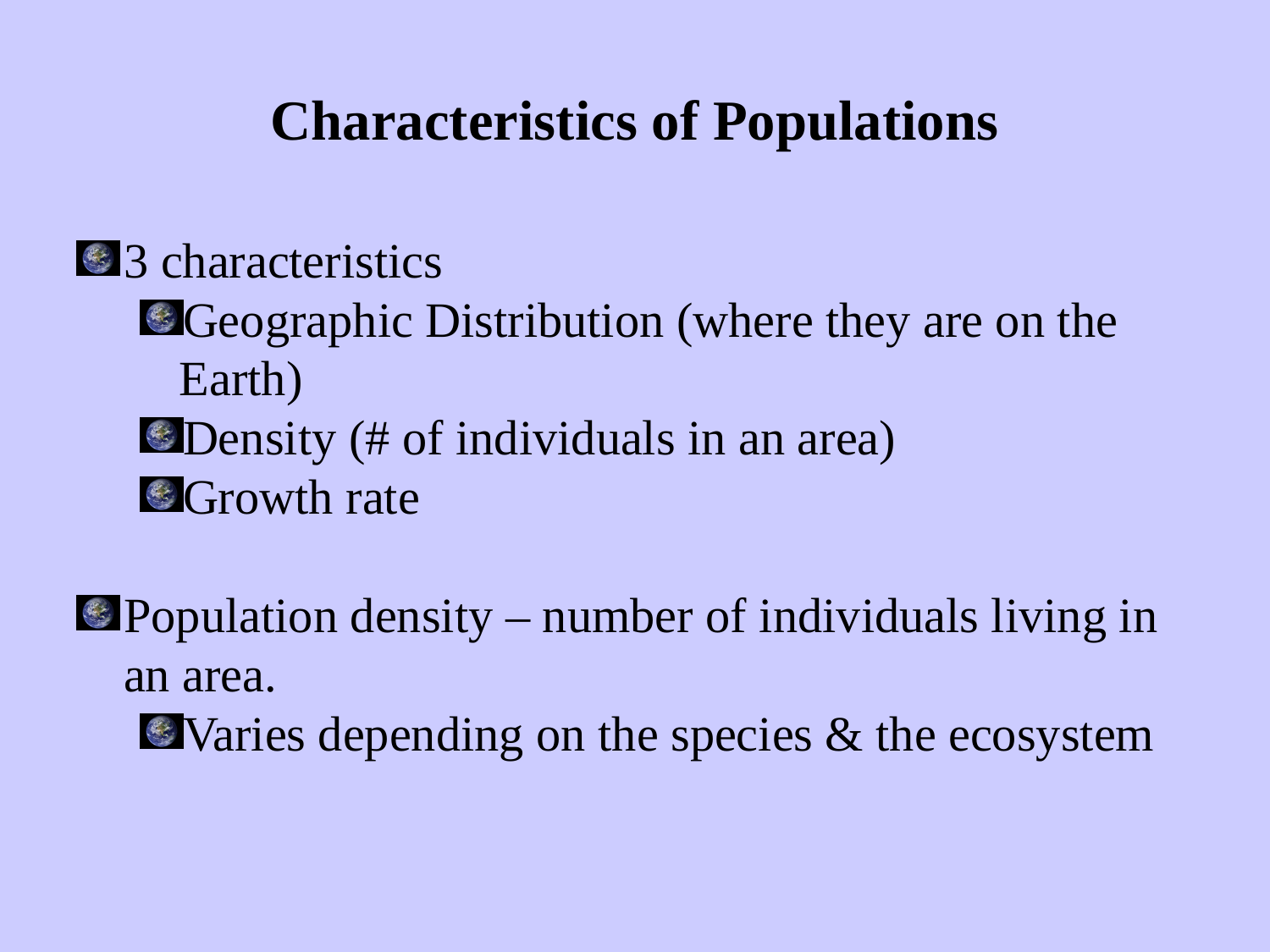

# Characteristics of Populations
3 characteristics
Geographic Distribution (where they are on the Earth)
Density (# of individuals in an area)
Growth rate

Population density – number of individuals living in an area.
Varies depending on the species & the ecosystem